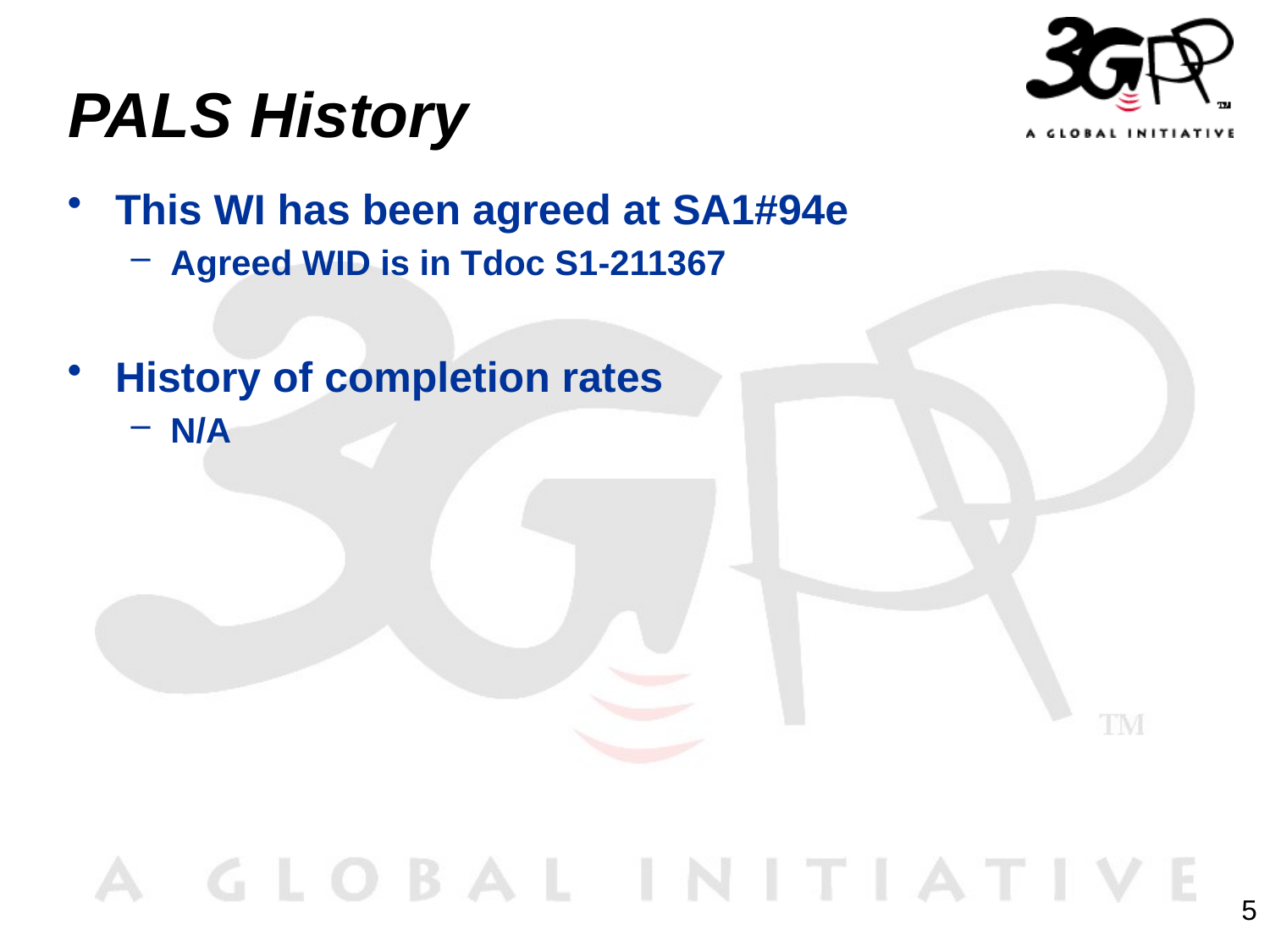

# PALS History
This WI has been agreed at SA1#94e
Agreed WID is in Tdoc S1-211367

History of completion rates
N/A
5